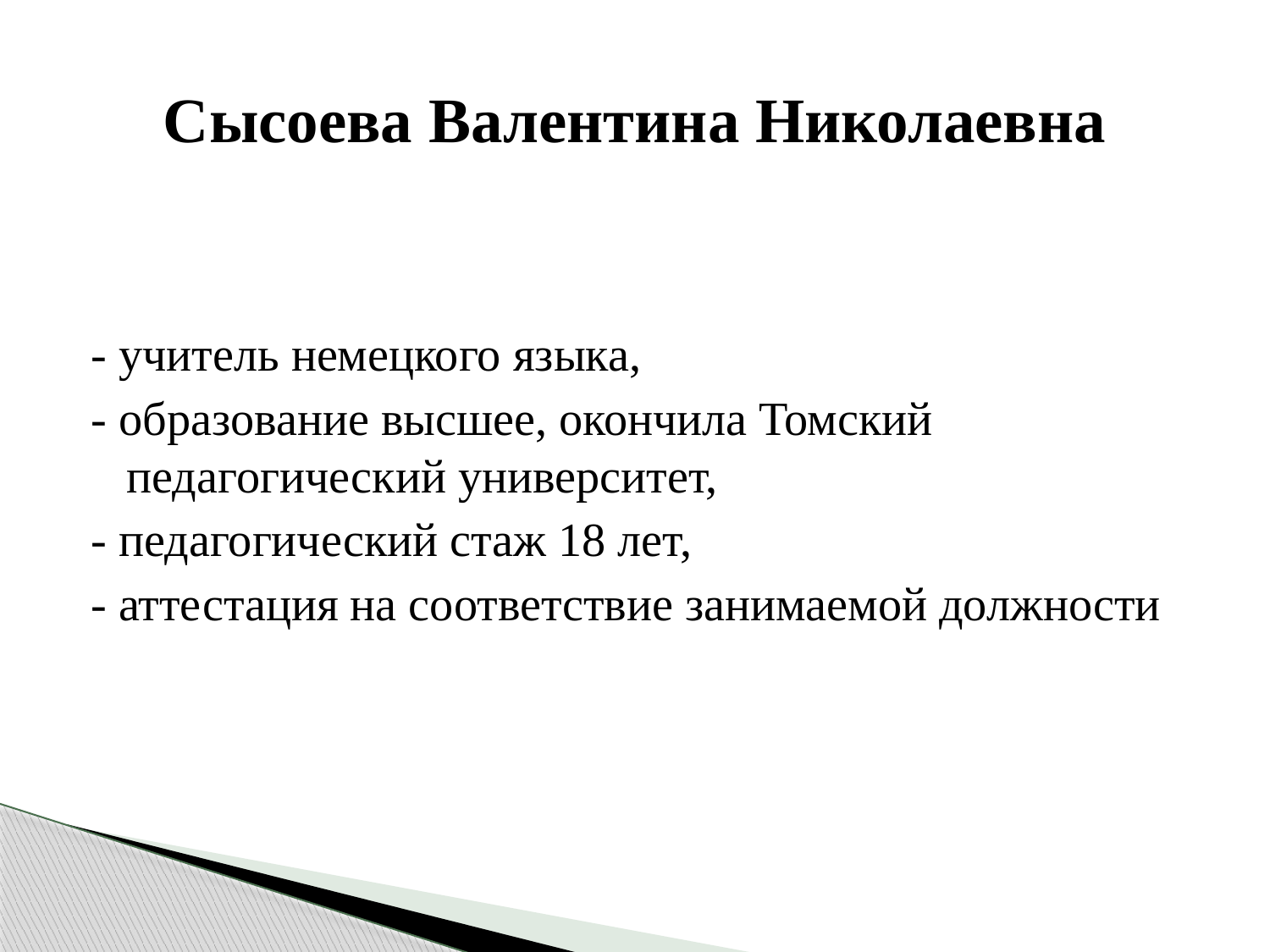

# Сысоева Валентина Николаевна
- учитель немецкого языка,
- образование высшее, окончила Томский педагогический университет,
- педагогический стаж 18 лет,
- аттестация на соответствие занимаемой должности